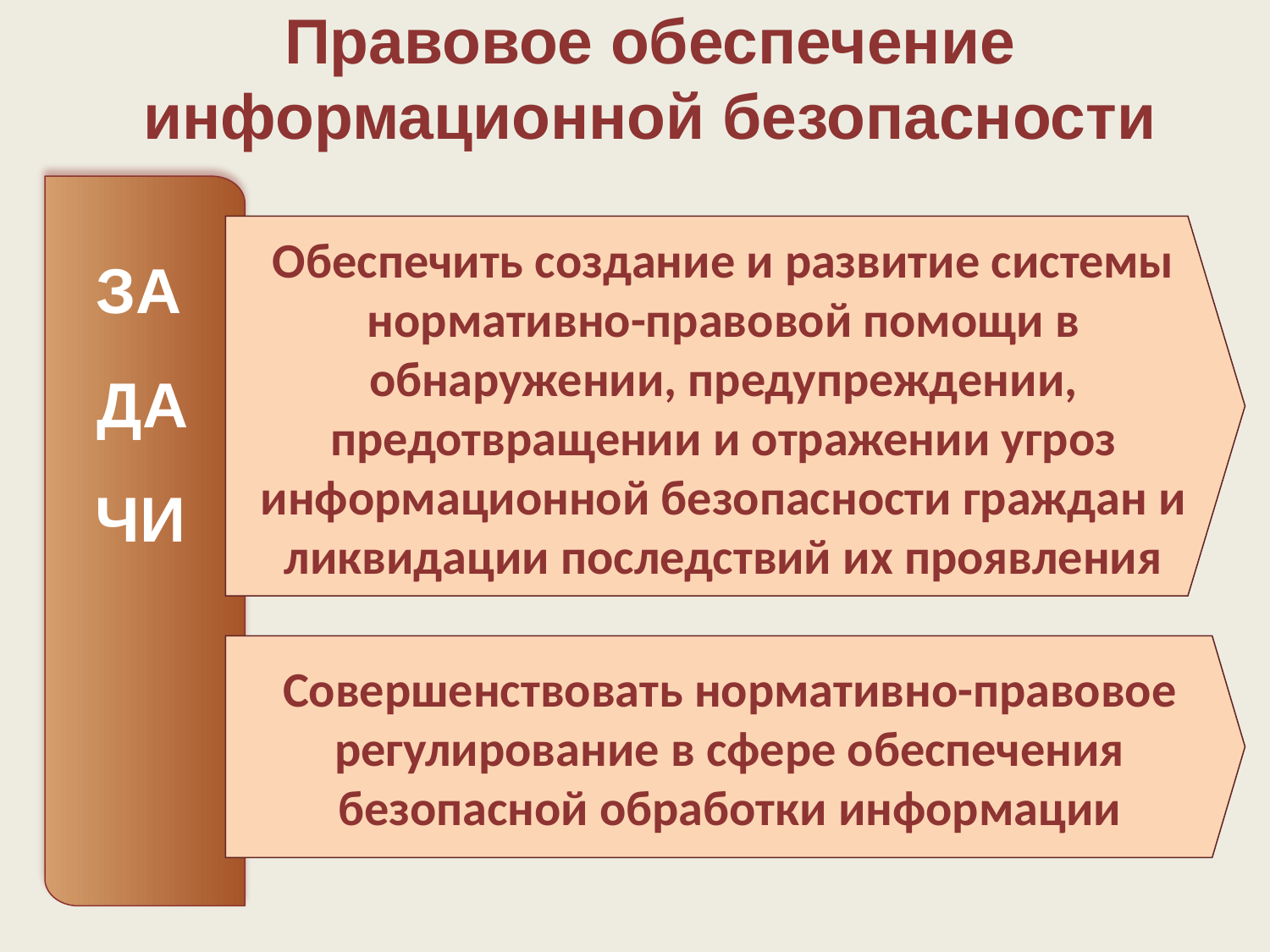

Правовое обеспечение информационной безопасности

ЗАДАЧИ
Обеспечить создание и развитие системы нормативно-правовой помощи в обнаружении, предупреждении, предотвращении и отражении угроз информационной безопасности граждан и ликвидации последствий их проявления

Совершенствовать нормативно-правовое регулирование в сфере обеспечения безопасной обработки информации